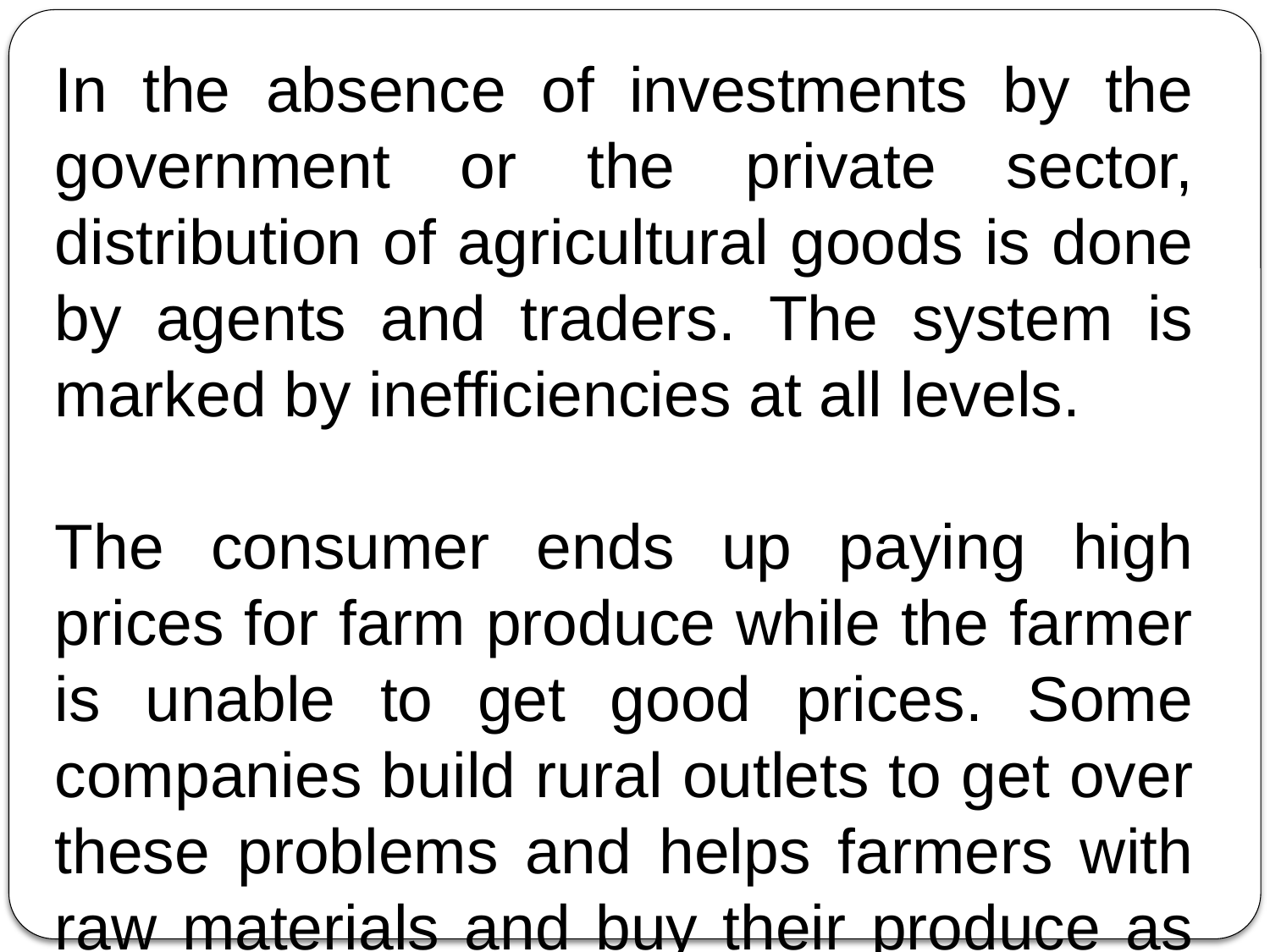

In the absence of investments by the government or the private sector, distribution of agri­cultural goods is done by agents and traders. The system is marked by inefficiencies at all levels.

The consumer ends up paying high prices for farm produce while the farmer is unable to get good prices. Some companies build rural outlets to get over these problems and helps farmers with raw materials and buy their produce as well.